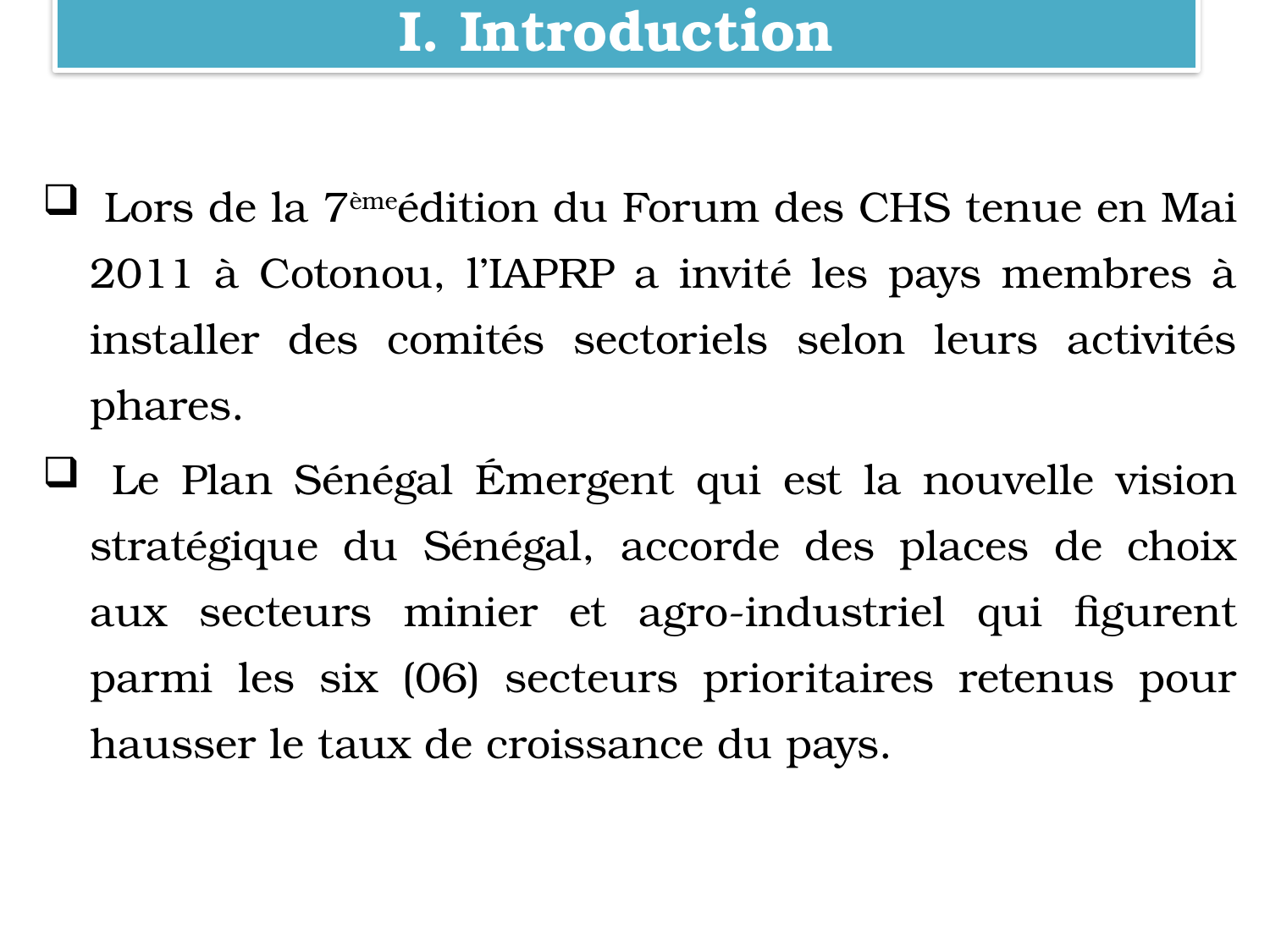

# I. Introduction

 Lors de la 7èmeédition du Forum des CHS tenue en Mai 2011 à Cotonou, l’IAPRP a invité les pays membres à installer des comités sectoriels selon leurs activités phares.
 Le Plan Sénégal Émergent qui est la nouvelle vision stratégique du Sénégal, accorde des places de choix aux secteurs minier et agro-industriel qui figurent parmi les six (06) secteurs prioritaires retenus pour hausser le taux de croissance du pays.